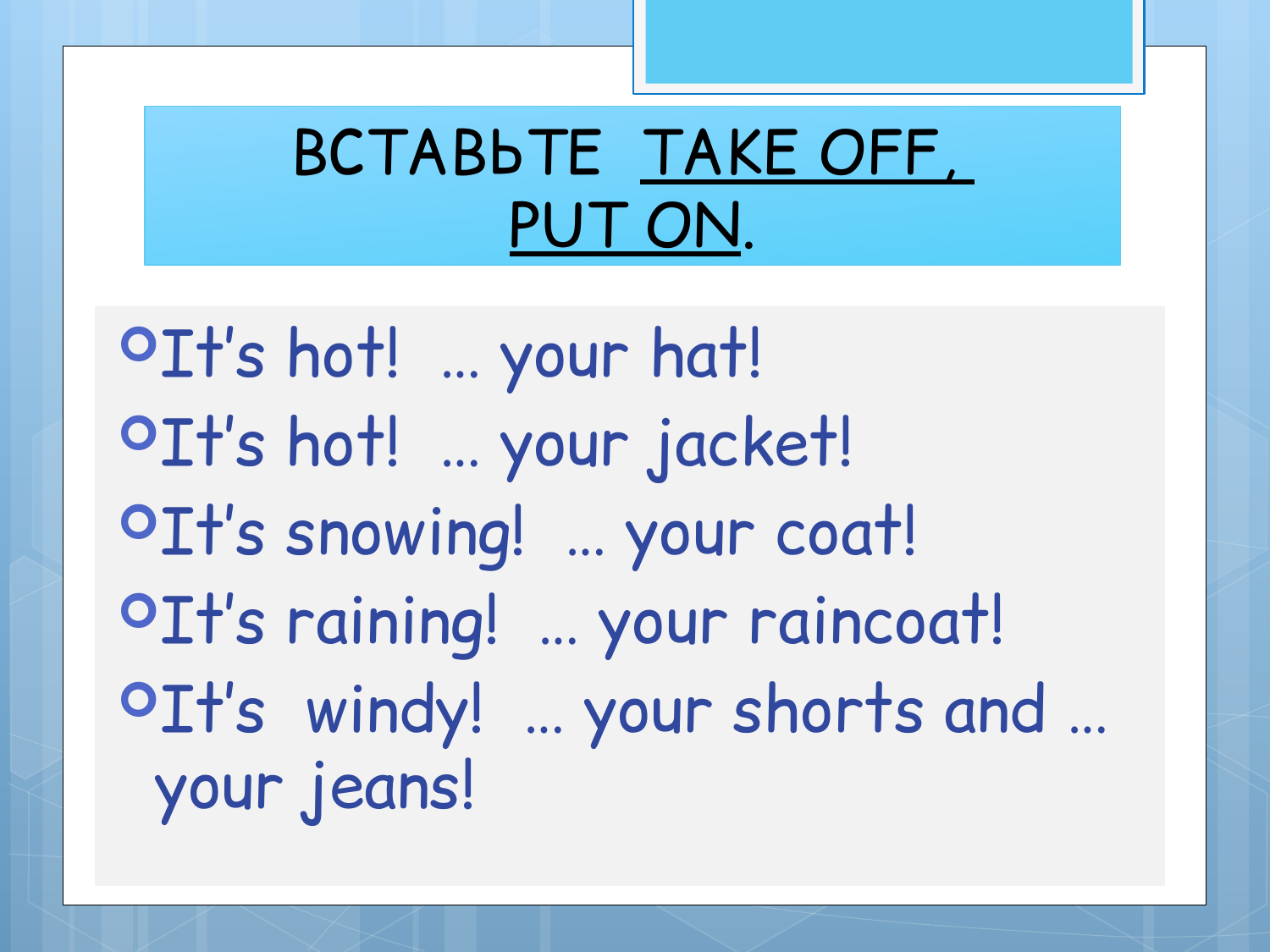

# ВСТАВЬТЕ  TAKE OFF, PUT ON.
It’s hot!  … your hat!
It’s hot!  … your jacket!
It’s snowing!  … your coat!
It’s raining!  … your raincoat!
It’s  windy!  … your shorts and … your jeans!